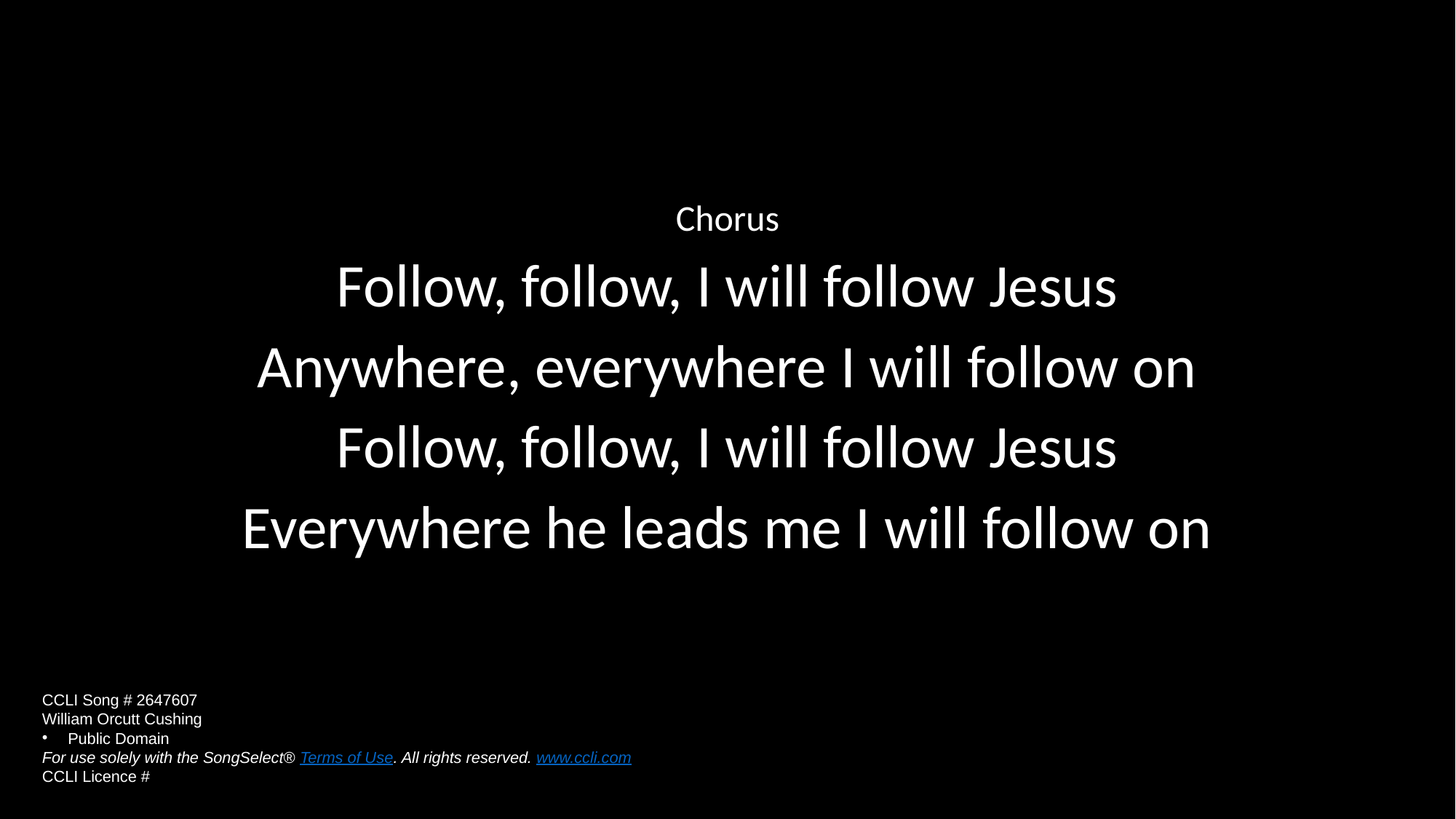

Chorus
Follow, follow, I will follow Jesus
Anywhere, everywhere I will follow on
Follow, follow, I will follow Jesus
Everywhere he leads me I will follow on
CCLI Song # 2647607
William Orcutt Cushing
Public Domain
For use solely with the SongSelect® Terms of Use. All rights reserved. www.ccli.com
CCLI Licence #